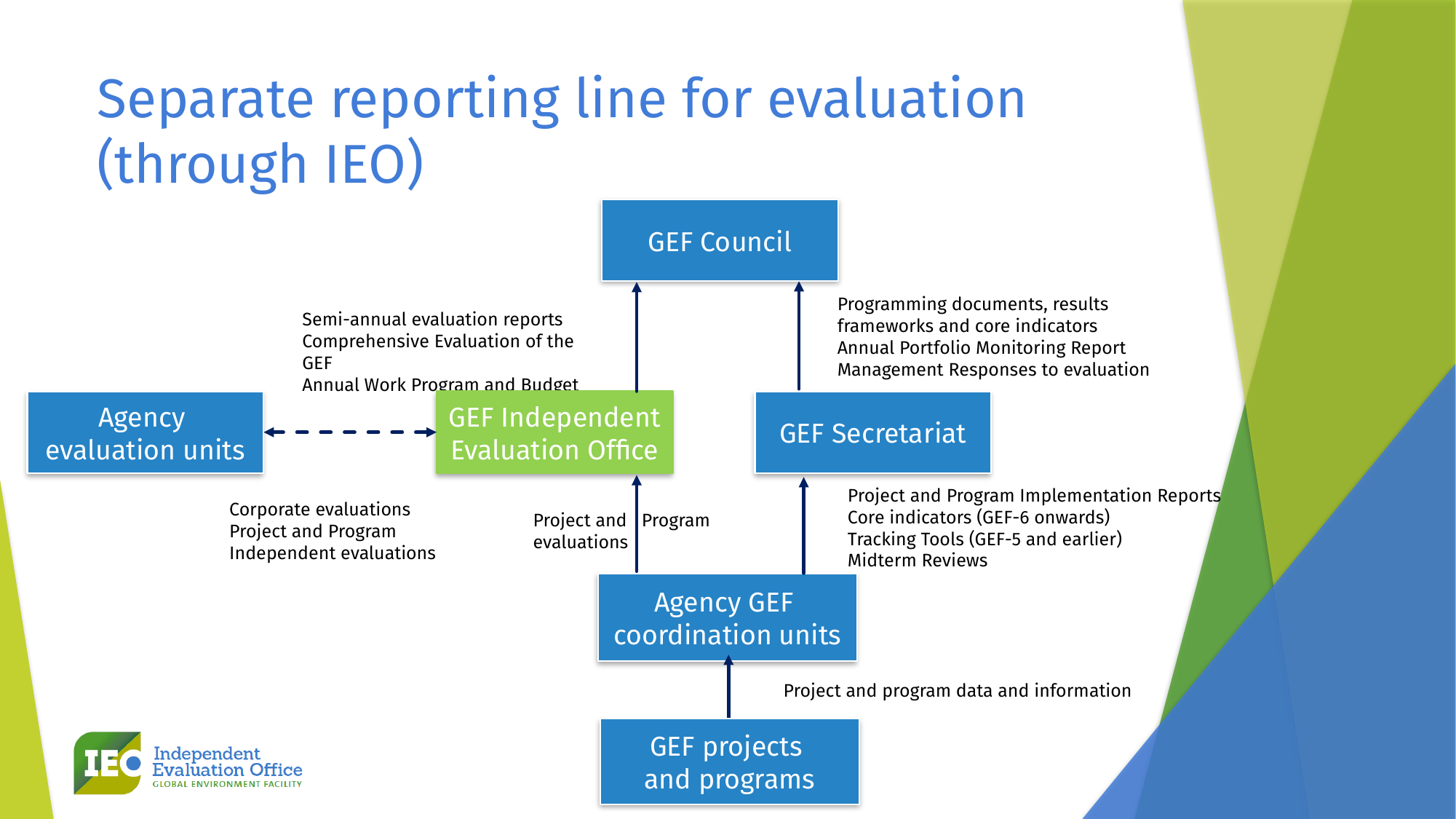

Separate reporting line for evaluation (through IEO)
GEF Council
Programming documents, results frameworks and core indicators
Annual Portfolio Monitoring Report
Management Responses to evaluation
Semi-annual evaluation reports
Comprehensive Evaluation of the GEF
Annual Work Program and Budget
Agency
evaluation units
GEF Independent Evaluation Office
GEF Secretariat
Project and Program Implementation Reports
Core indicators (GEF-6 onwards)
Tracking Tools (GEF-5 and earlier)
Midterm Reviews
Corporate evaluations
Project and Program
Independent evaluations
Project and   Program
evaluations
Agency GEF
coordination units
Project and program data and information
GEF projects
and programs